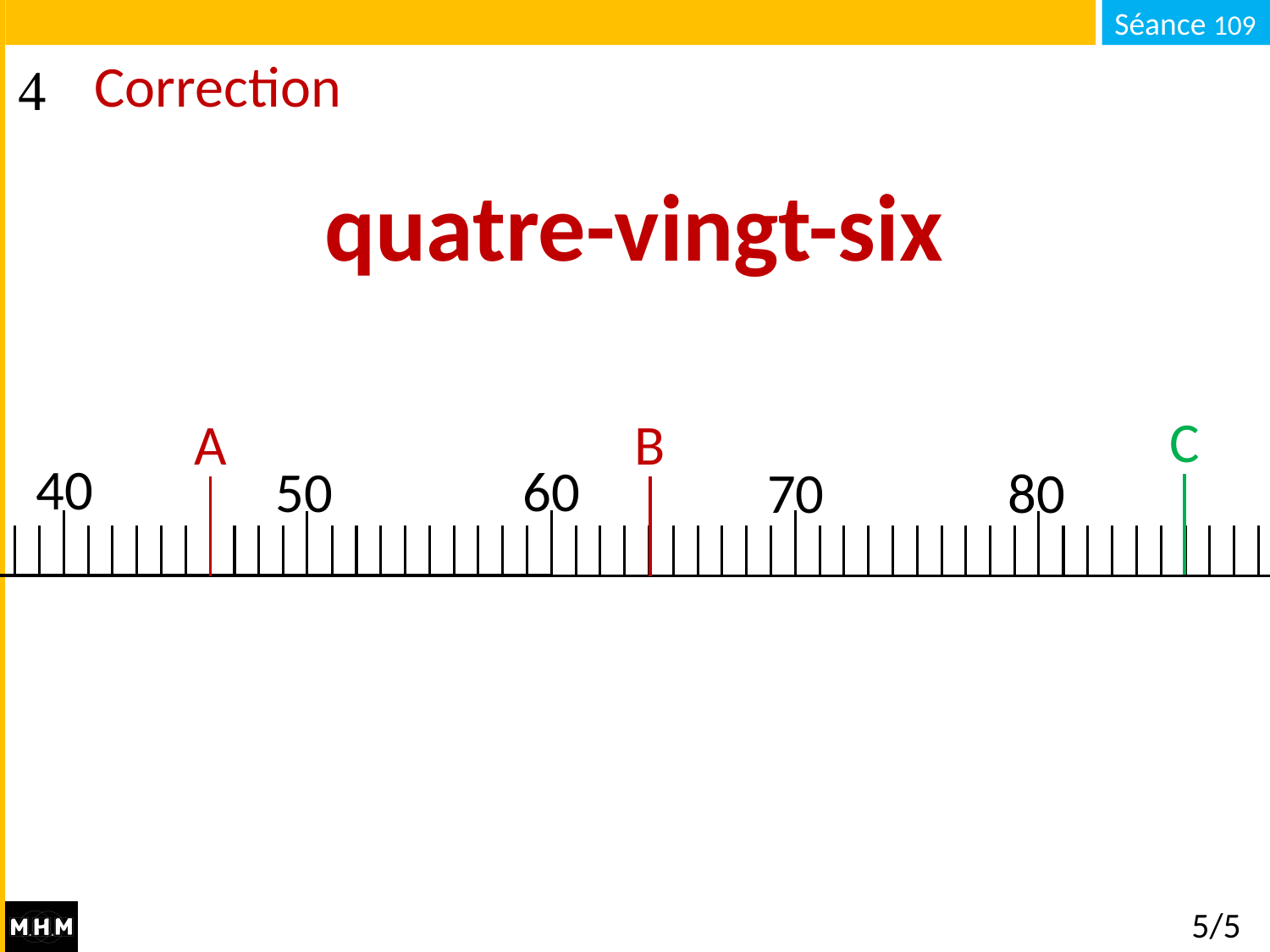

# Correction

quatre-vingt-six
C
A
B
40
60
50
70
80
5/5